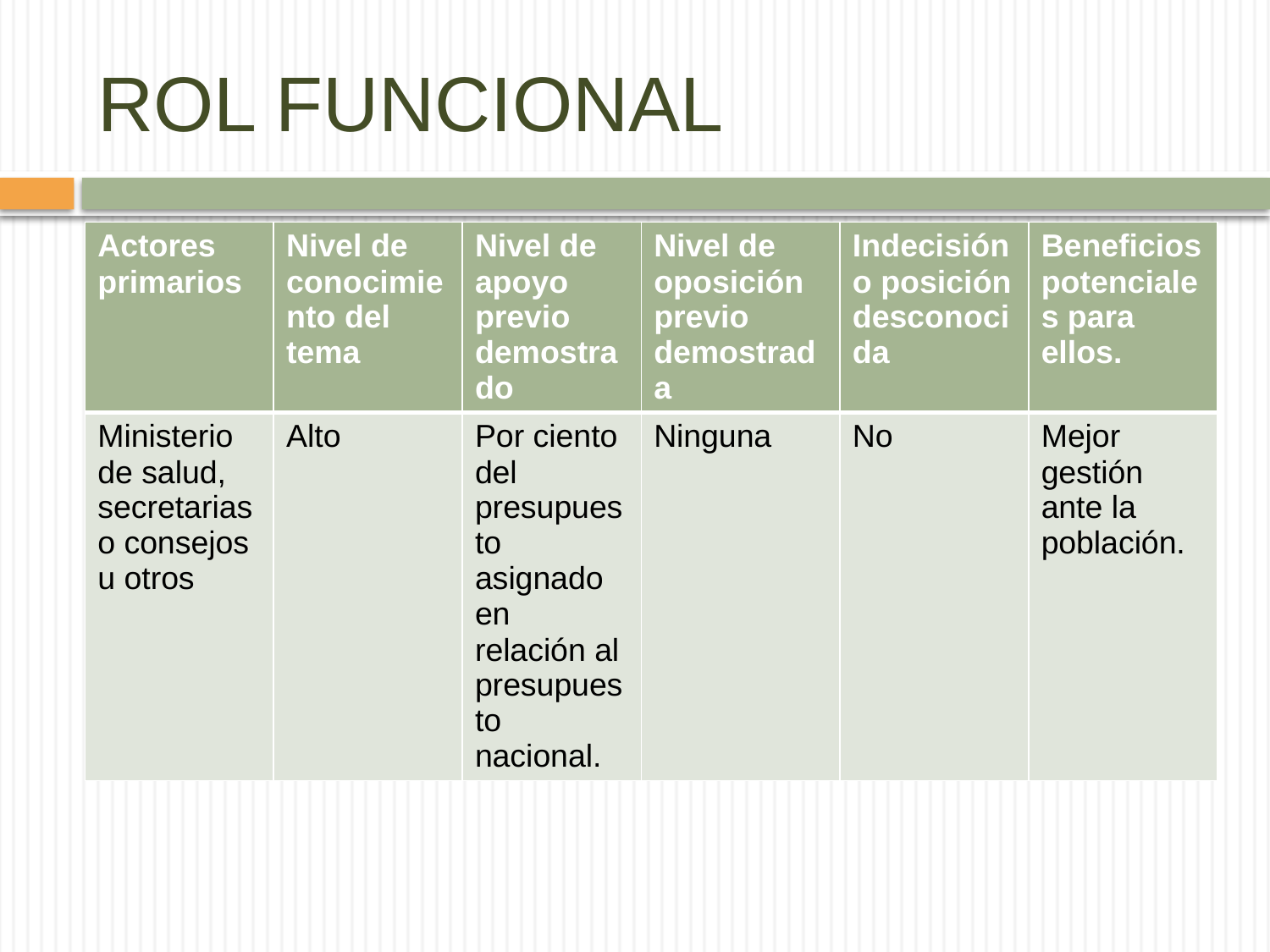

# ROL FUNCIONAL
| Actores primarios | Nivel de conocimiento del tema | Nivel de apoyo previo demostrado | Nivel de oposición previo demostrada | Indecisión o posición desconocida | Beneficios potenciales para ellos. |
| --- | --- | --- | --- | --- | --- |
| Ministerio de salud, secretarias o consejos u otros | Alto | Por ciento del presupuesto asignado en relación al presupuesto nacional. | Ninguna | No | Mejor gestión ante la población. |